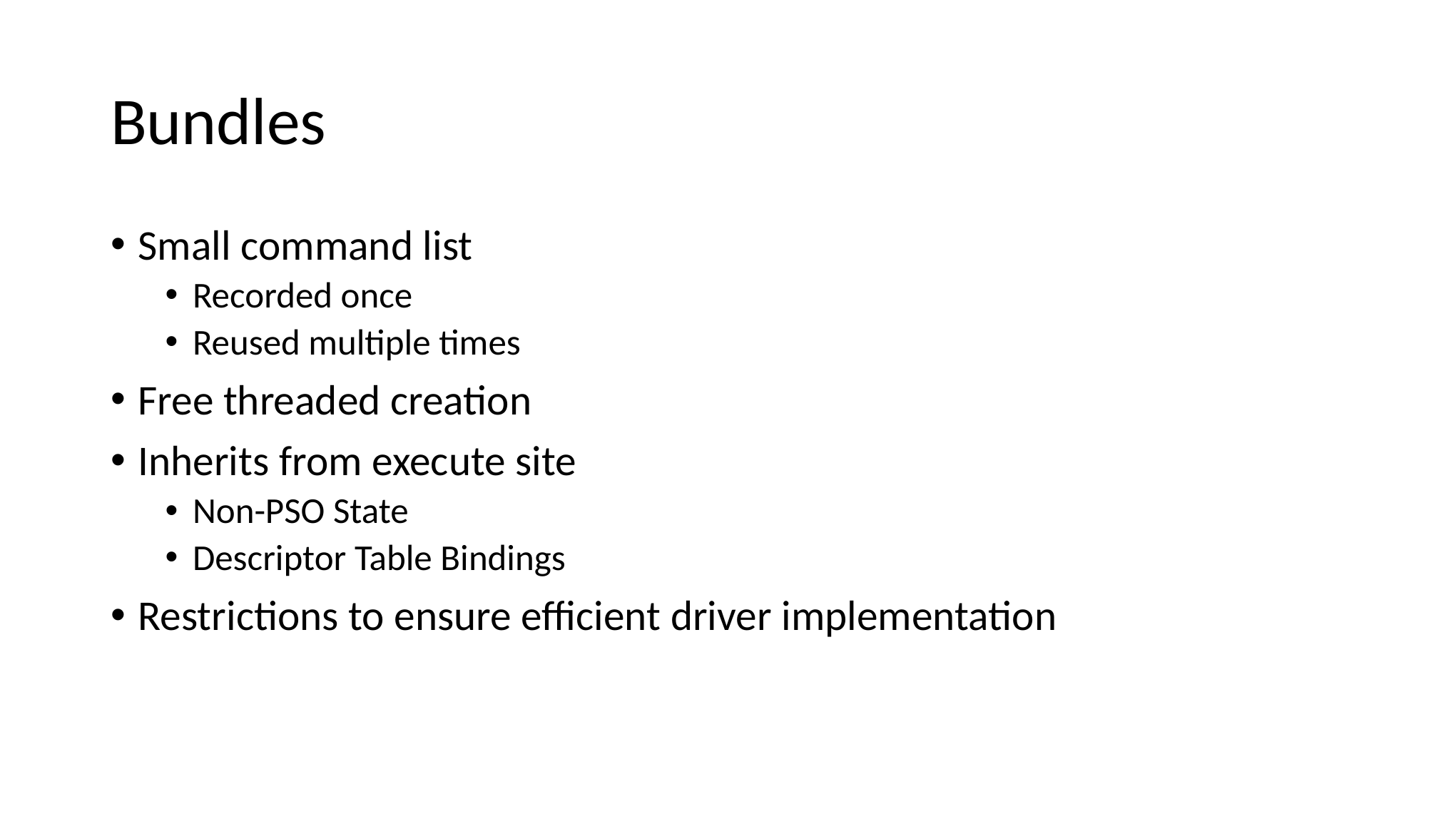

# Bundles
Small command list
Recorded once
Reused multiple times
Free threaded creation
Inherits from execute site
Non-PSO State
Descriptor Table Bindings
Restrictions to ensure efficient driver implementation